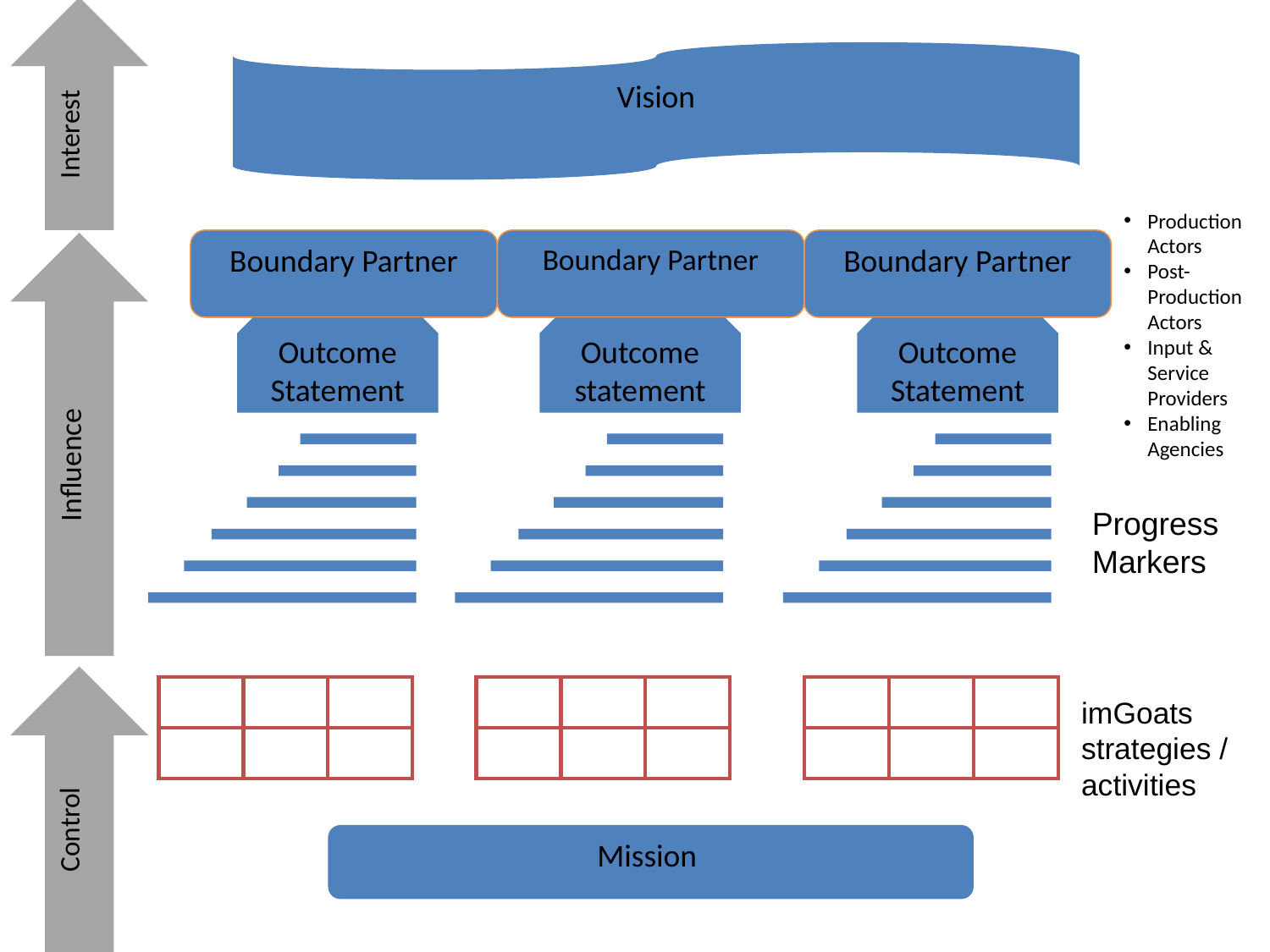

Interest
Vision
Production Actors
Post- Production Actors
Input & Service Providers
Enabling Agencies
Boundary Partner
Boundary Partner
Boundary Partner
Influence
Outcome Statement
Outcome statement
Outcome Statement

Progress Markers
Control
|  |  |  |
| --- | --- | --- |
|  |  |  |
|  |  |  |
| --- | --- | --- |
|  |  |  |
|  |  |  |
| --- | --- | --- |
|  |  |  |
imGoats strategies / activities
Mission